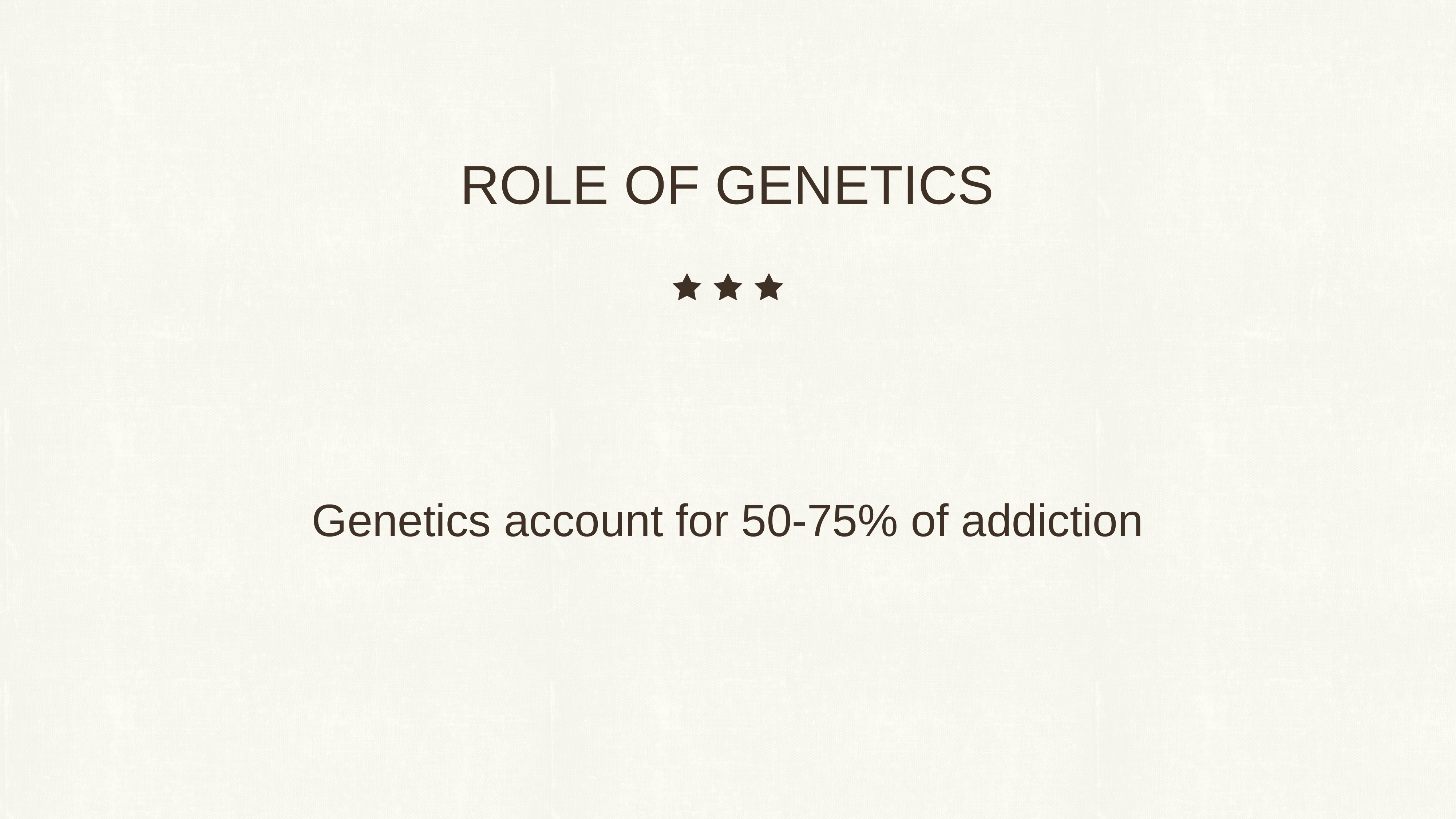

ROLE OF GENETICS

| Genetics account for 50-75% of addiction |
| --- |